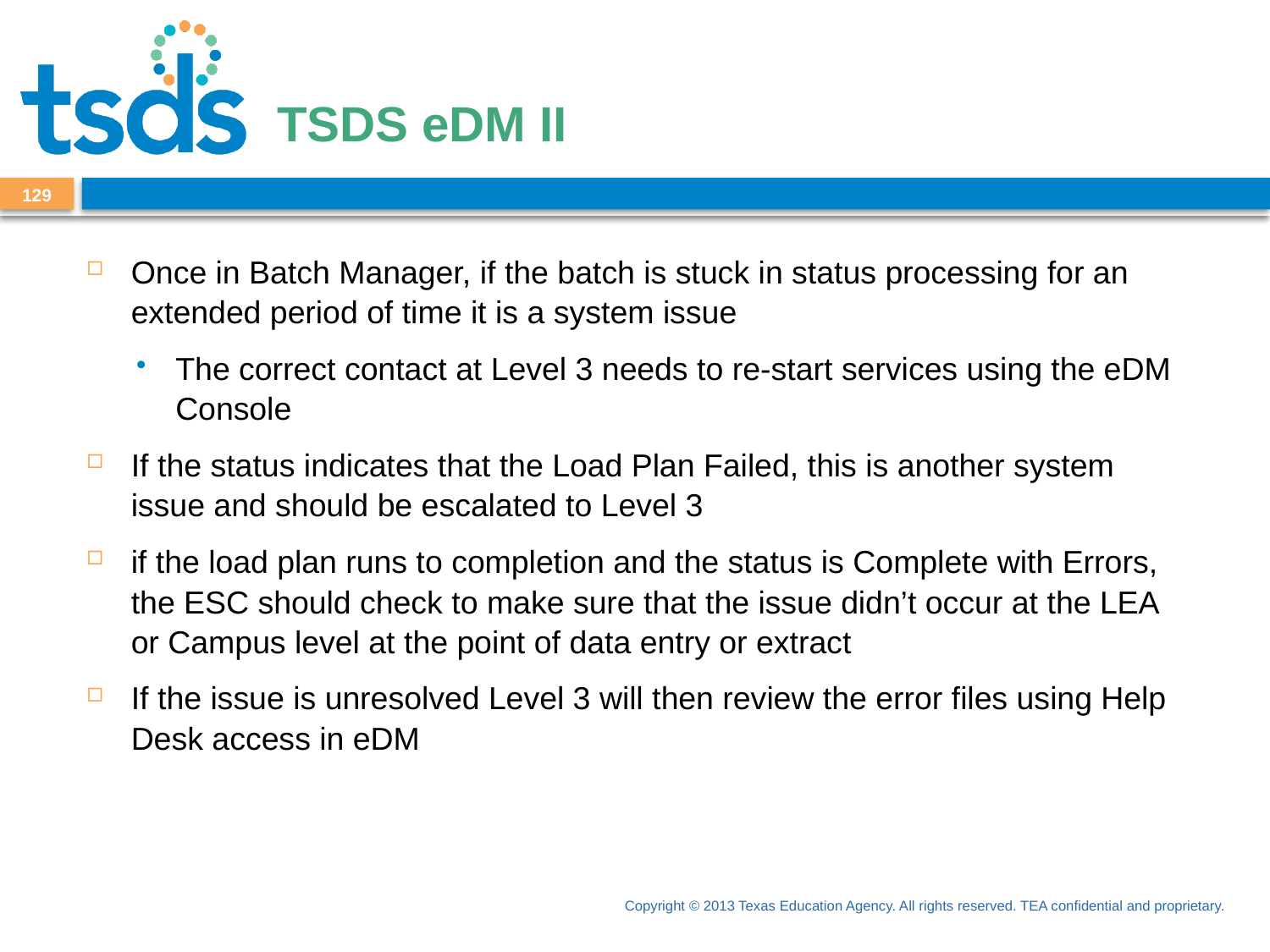

# TSDS eDM II
129
Once in Batch Manager, if the batch is stuck in status processing for an extended period of time it is a system issue
The correct contact at Level 3 needs to re-start services using the eDM Console
If the status indicates that the Load Plan Failed, this is another system issue and should be escalated to Level 3
if the load plan runs to completion and the status is Complete with Errors, the ESC should check to make sure that the issue didn’t occur at the LEA or Campus level at the point of data entry or extract
If the issue is unresolved Level 3 will then review the error files using Help Desk access in eDM